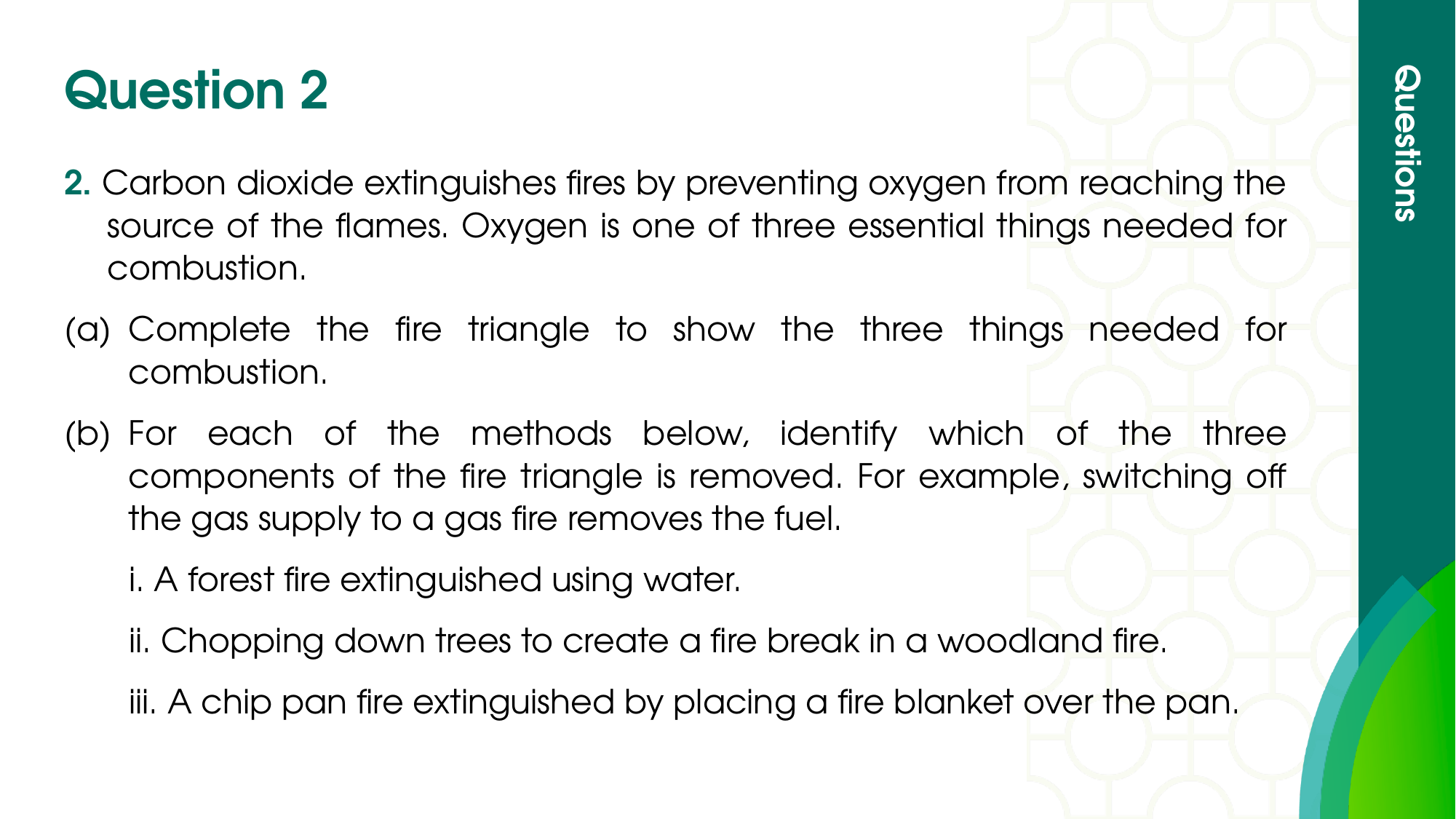

# Question 2
2. Carbon dioxide extinguishes fires by preventing oxygen from reaching the source of the flames. Oxygen is one of three essential things needed for combustion.
(a)	Complete the fire triangle to show the three things needed for combustion.
(b)	For each of the methods below, identify which of the three components of the fire triangle is removed. For example, switching off the gas supply to a gas fire removes the fuel.
i. A forest fire extinguished using water.
ii. Chopping down trees to create a fire break in a woodland fire.
iii. A chip pan fire extinguished by placing a fire blanket over the pan.
Questions